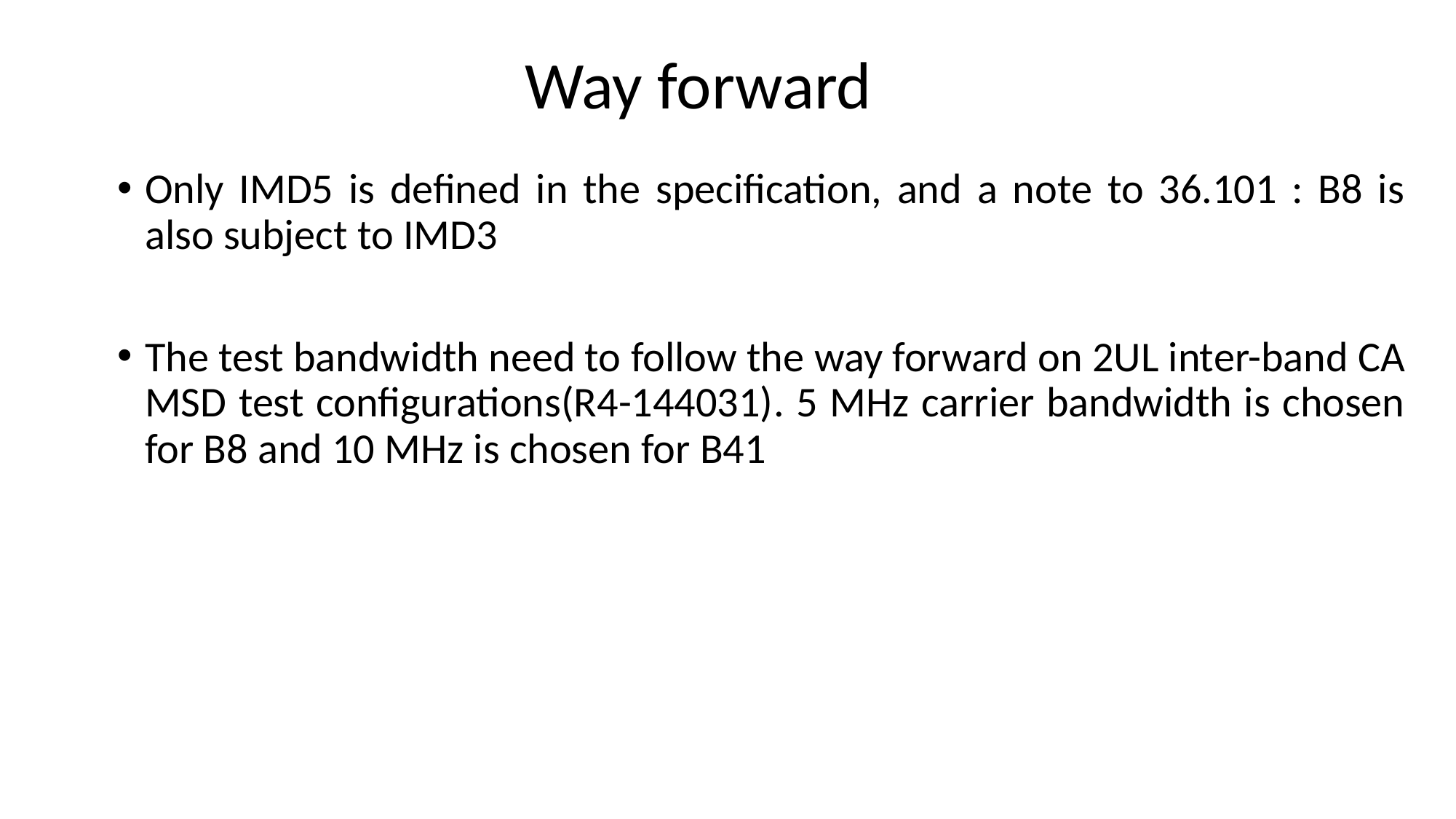

# Way forward
Only IMD5 is defined in the specification, and a note to 36.101 : B8 is also subject to IMD3

The test bandwidth need to follow the way forward on 2UL inter-band CA MSD test configurations(R4-144031). 5 MHz carrier bandwidth is chosen for B8 and 10 MHz is chosen for B41